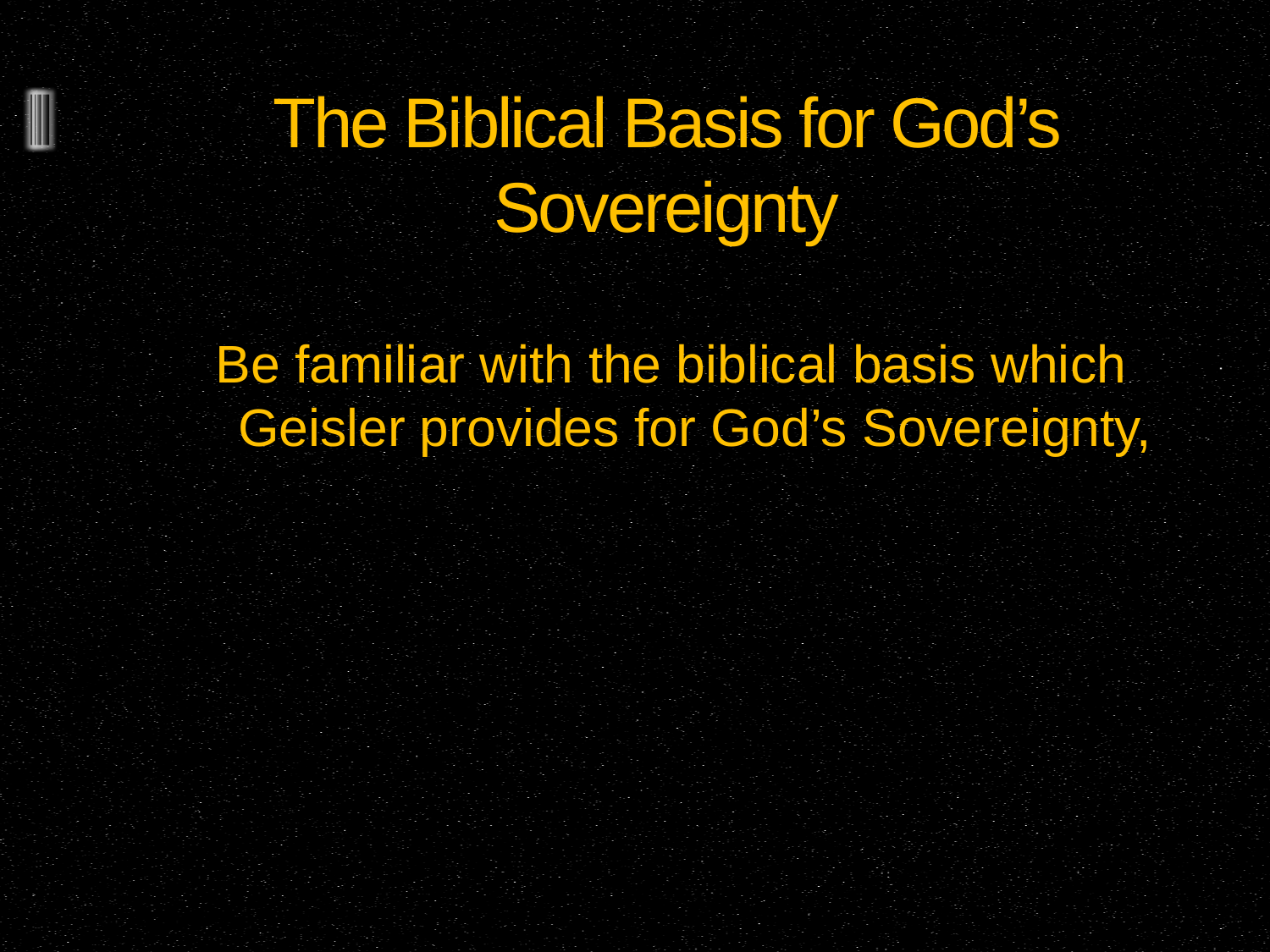

# The Biblical Basis for God’s Sovereignty

Be familiar with the biblical basis which Geisler provides for God’s Sovereignty,